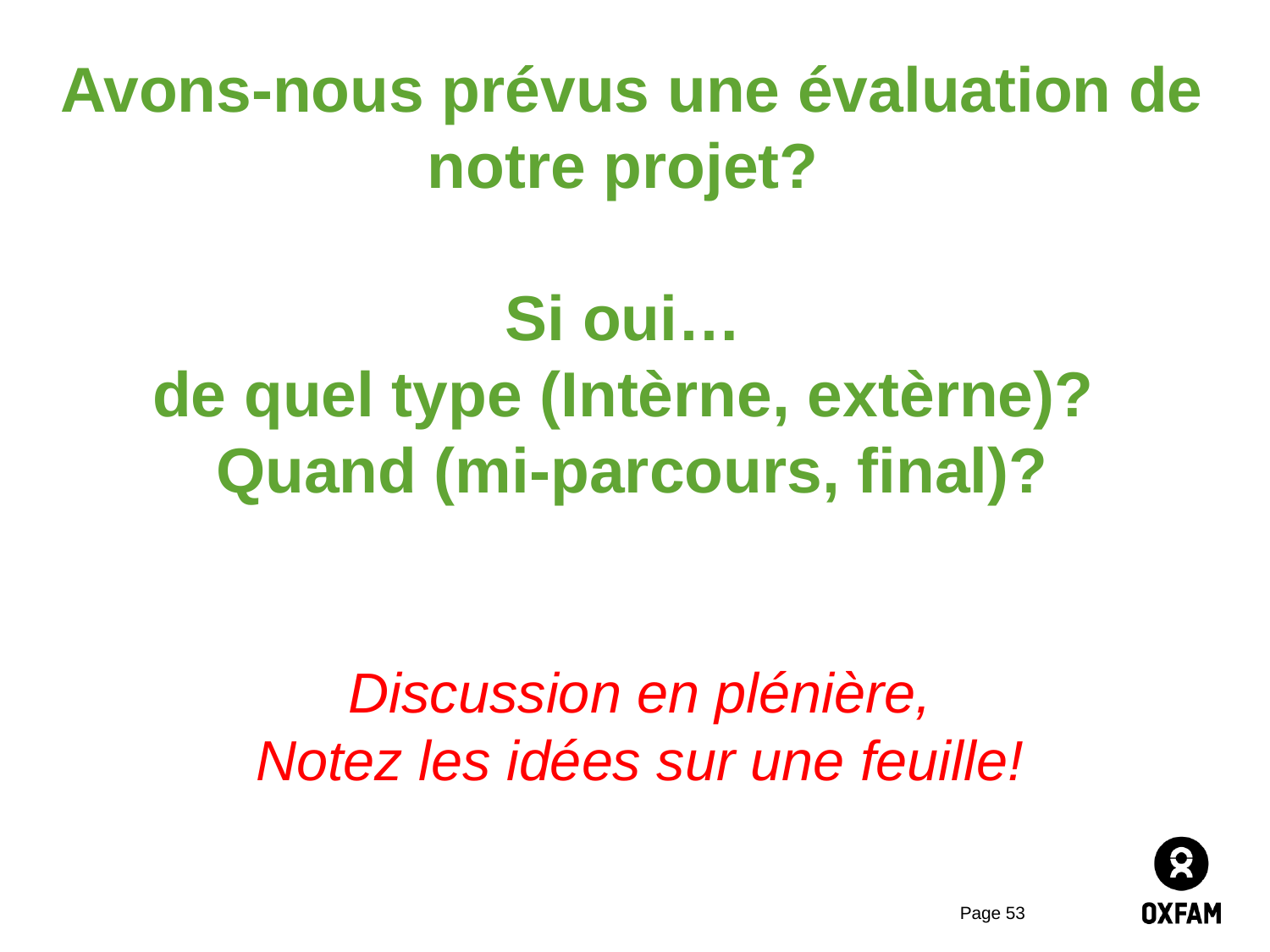

# Avons-nous prévus une évaluation de notre projet? Si oui… de quel type (Intèrne, extèrne)? Quand (mi-parcours, final)? Discussion en plénière, Notez les idées sur une feuille!